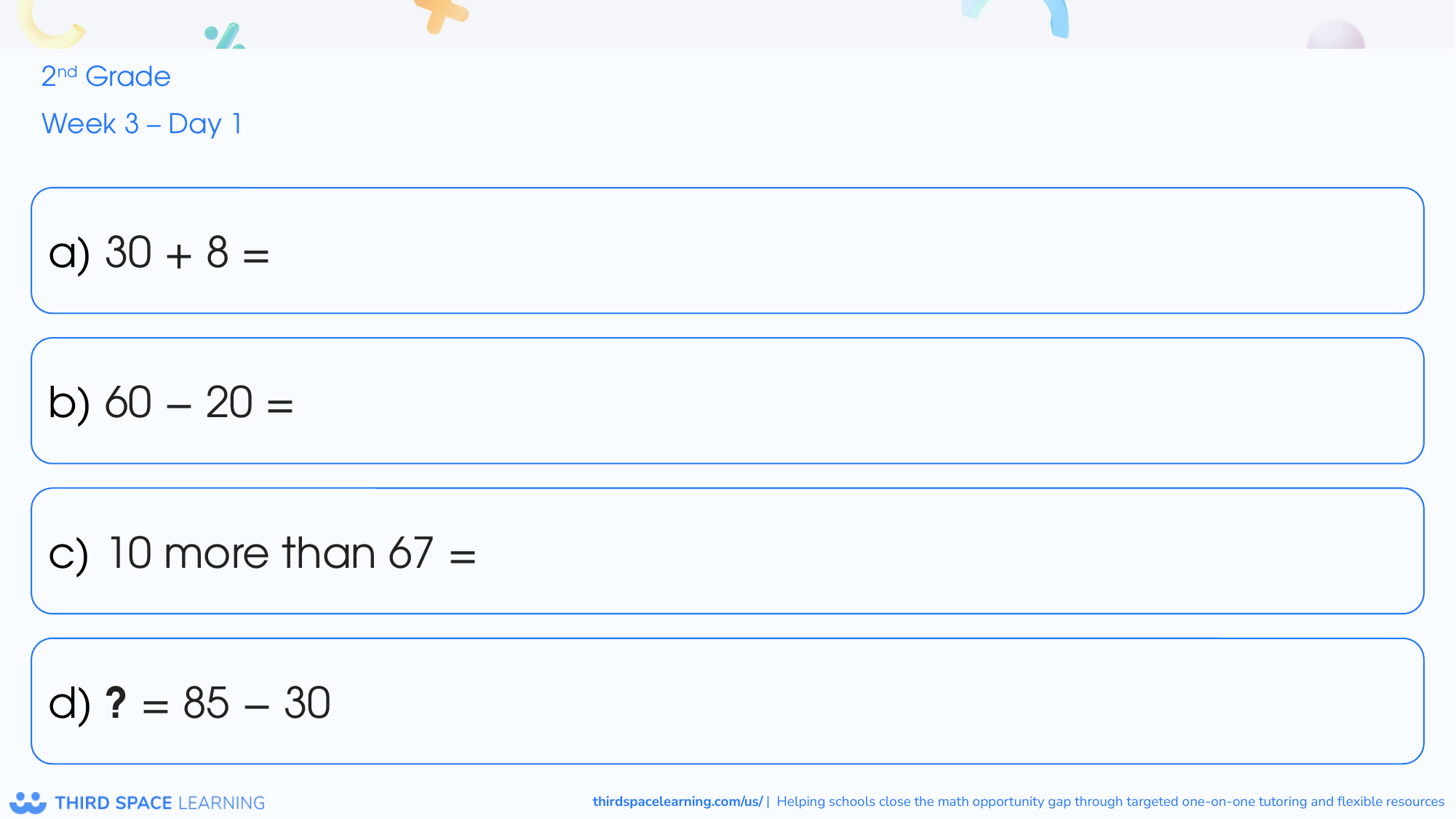

2nd Grade
Week 3 – Day 1
30 + 8 =
60 − 20 =
10 more than 67 =
? = 85 − 30